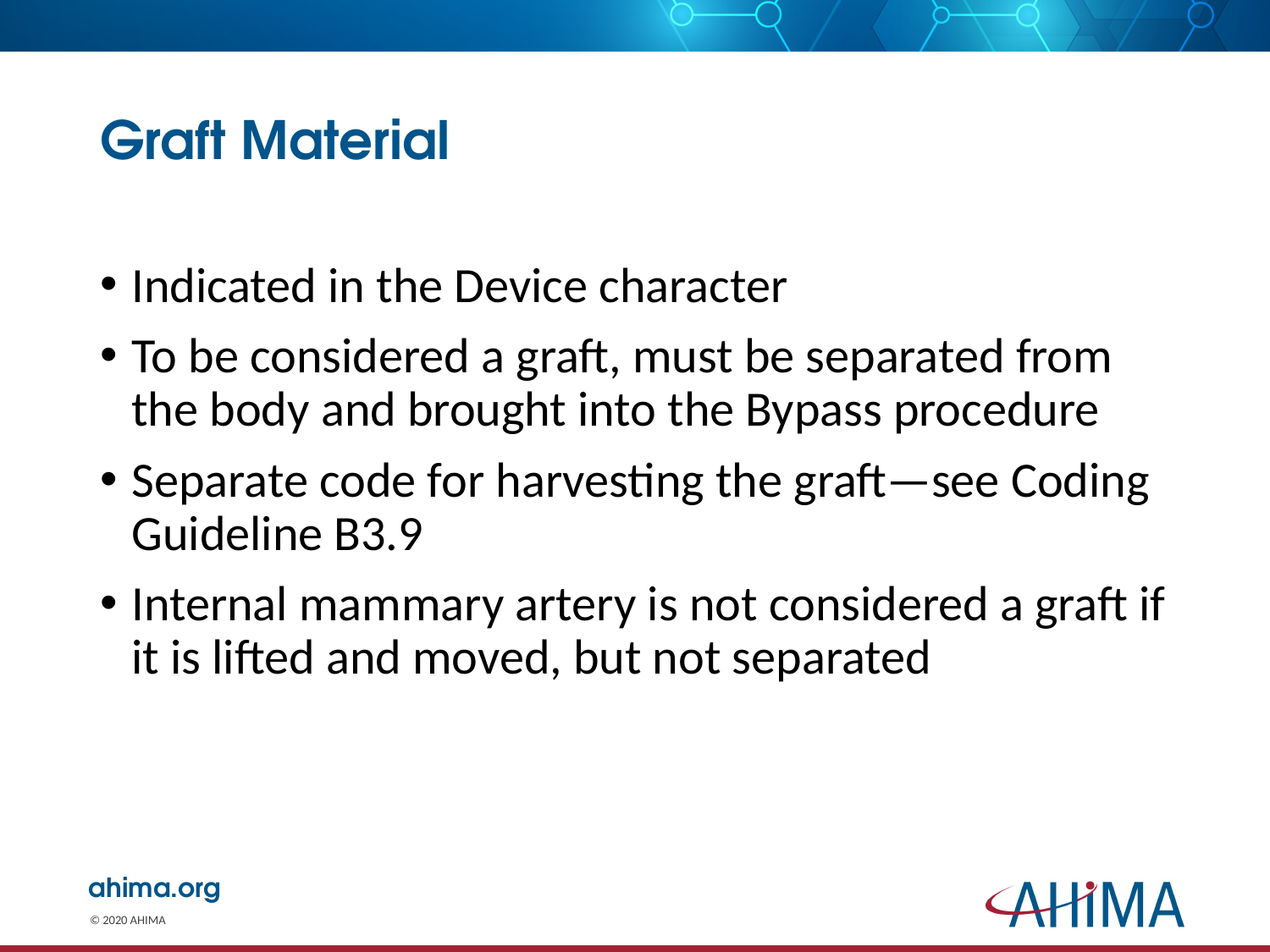

# Graft Material
Indicated in the Device character
To be considered a graft, must be separated from the body and brought into the Bypass procedure
Separate code for harvesting the graft—see Coding Guideline B3.9
Internal mammary artery is not considered a graft if it is lifted and moved, but not separated